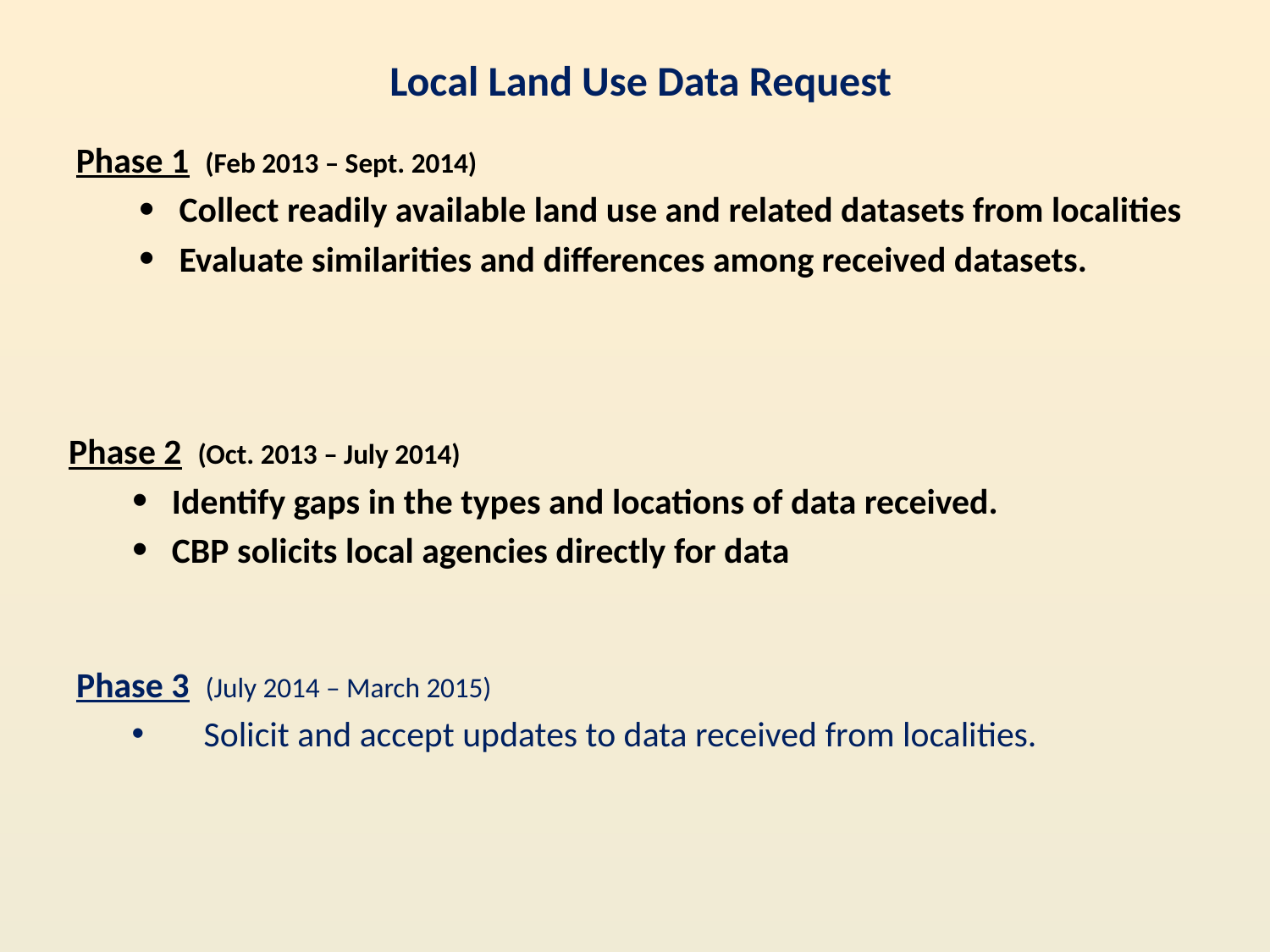

Local Land Use Data Request
Phase 1  (Feb 2013 – Sept. 2014)
Collect readily available land use and related datasets from localities
Evaluate similarities and differences among received datasets.
Phase 2  (Oct. 2013 – July 2014)
Identify gaps in the types and locations of data received.
CBP solicits local agencies directly for data
Phase 3  (July 2014 – March 2015)
Solicit and accept updates to data received from localities.